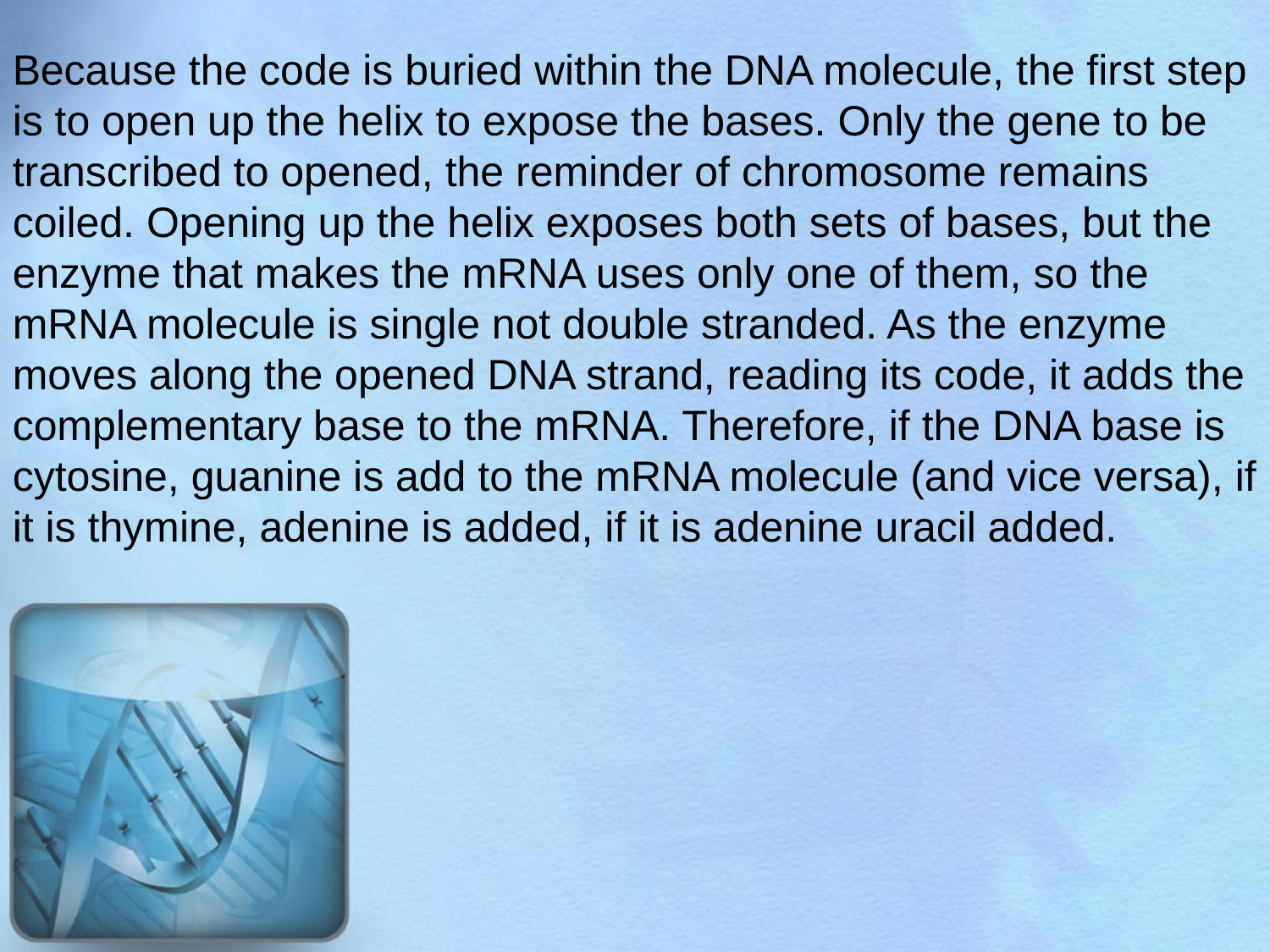

Because the code is buried within the DNA molecule, the first step is to open up the helix to expose the bases. Only the gene to be transcribed to opened, the reminder of chromosome remains coiled. Opening up the helix exposes both sets of bases, but the enzyme that makes the mRNA uses only one of them, so the mRNA molecule is single not double stranded. As the enzyme moves along the opened DNA strand, reading its code, it adds the complementary base to the mRNA. Therefore, if the DNA base is cytosine, guanine is add to the mRNA molecule (and vice versa), if it is thymine, adenine is added, if it is adenine uracil added.